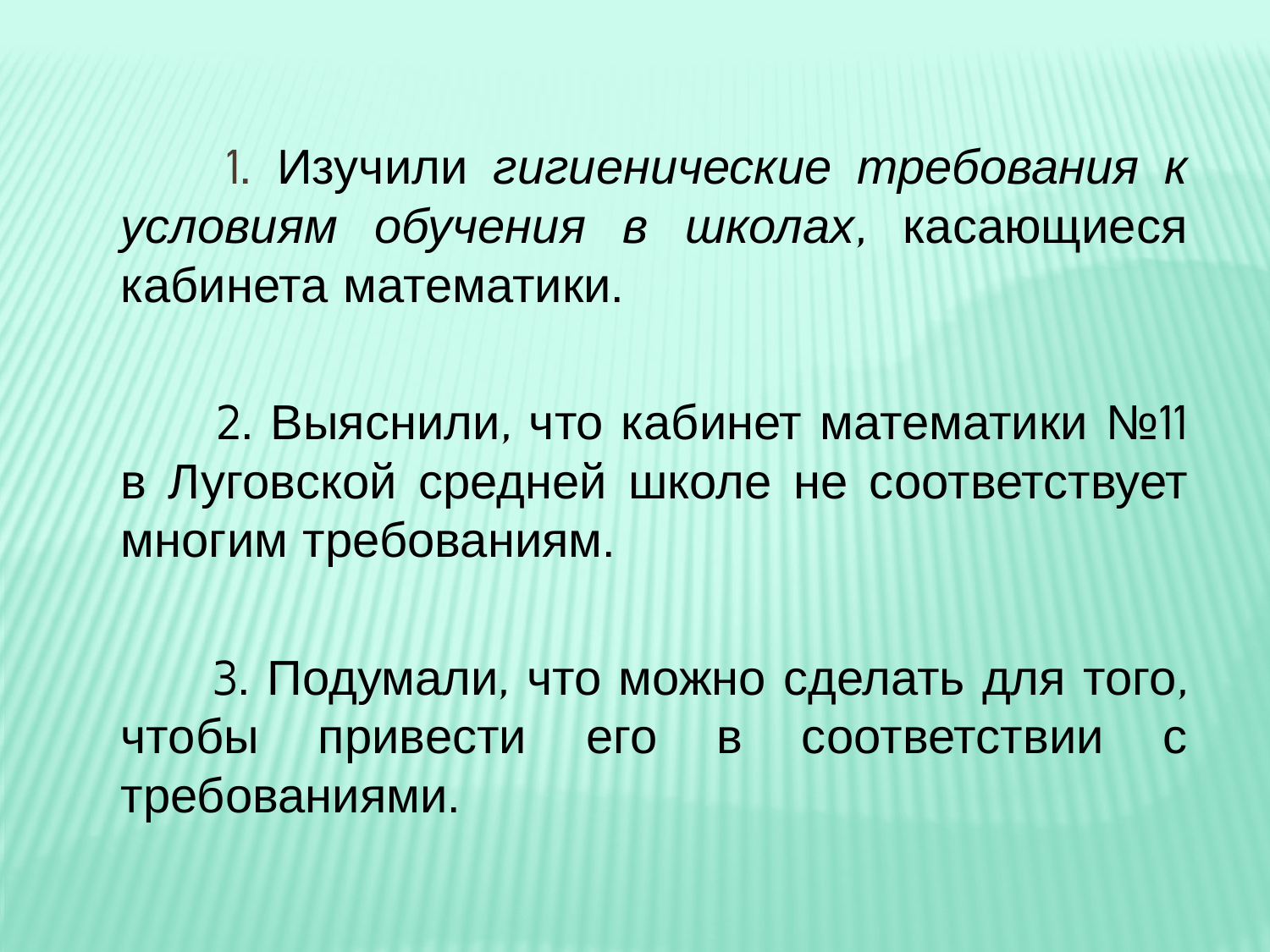

1. Изучили гигиенические требования к условиям обучения в школах, касающиеся кабинета математики.

        2. Выяснили, что кабинет математики №11 в Луговской средней школе не соответствует многим требованиям.

        3. Подумали, что можно сделать для того, чтобы привести его в соответствии с требованиями.